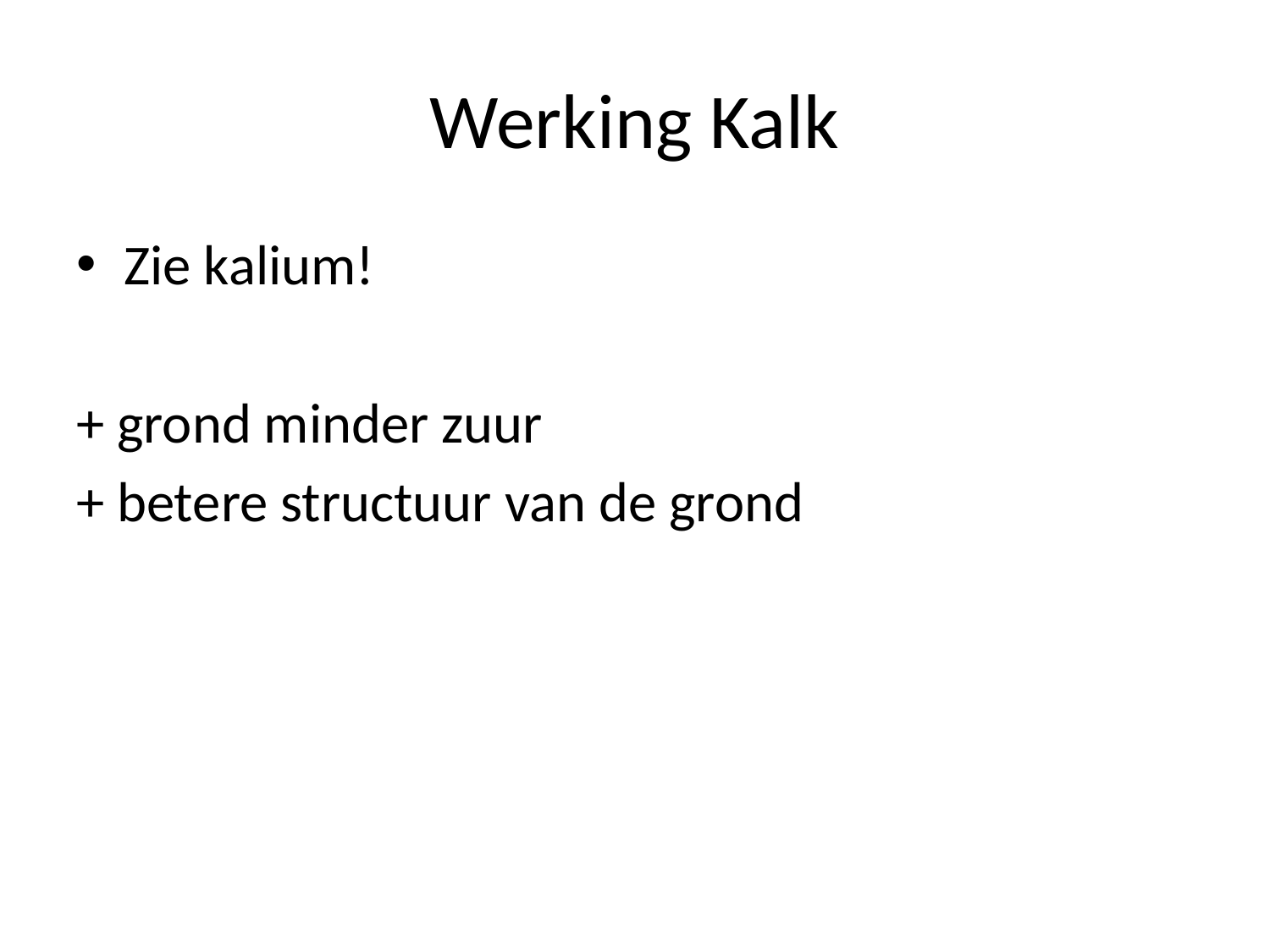

# Werking Kalk
Zie kalium!

+ grond minder zuur
+ betere structuur van de grond